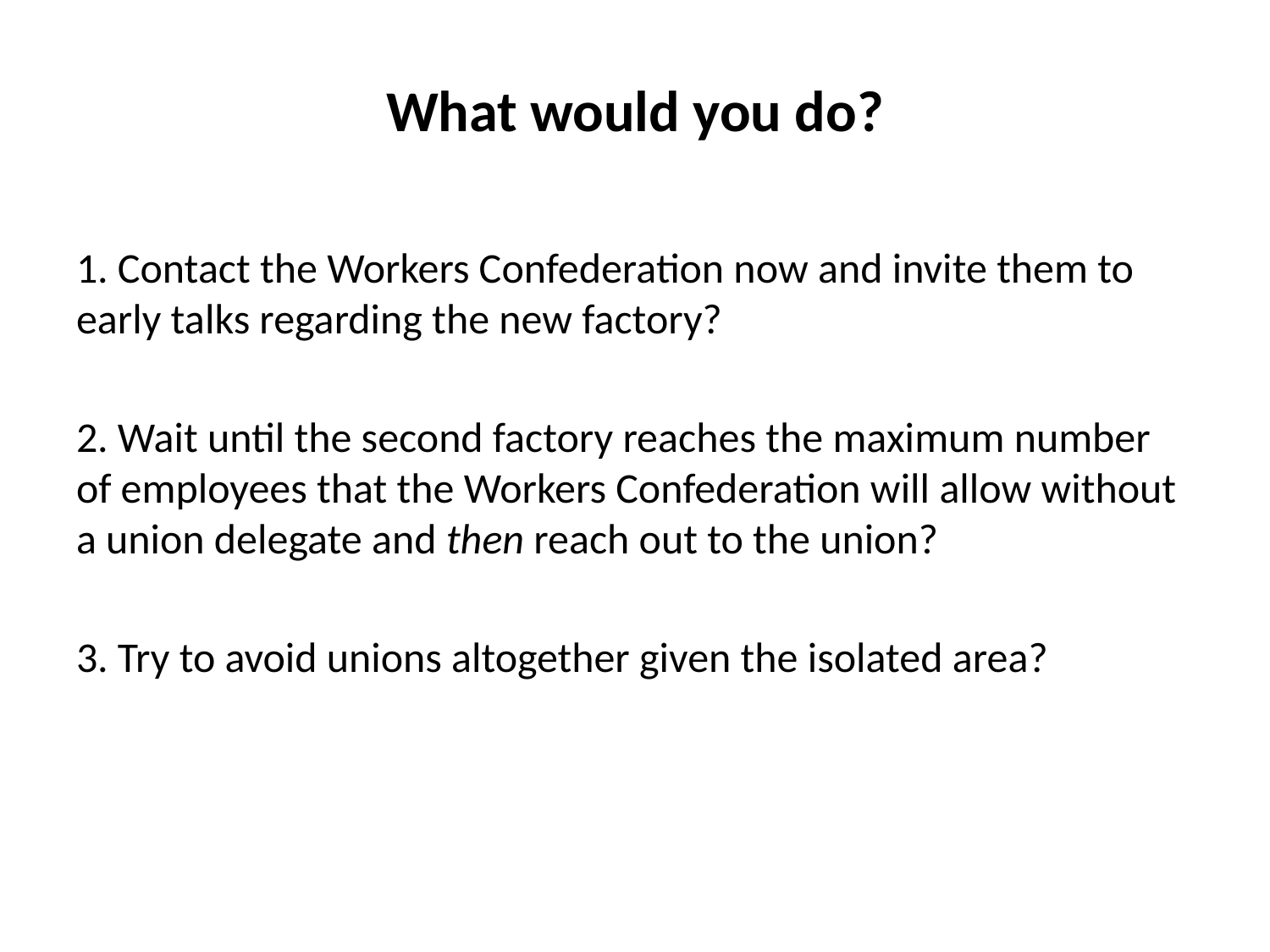

# What would you do?

1. Contact the Workers Confederation now and invite them to early talks regarding the new factory?

2. Wait until the second factory reaches the maximum number of employees that the Workers Confederation will allow without a union delegate and then reach out to the union?

3. Try to avoid unions altogether given the isolated area?